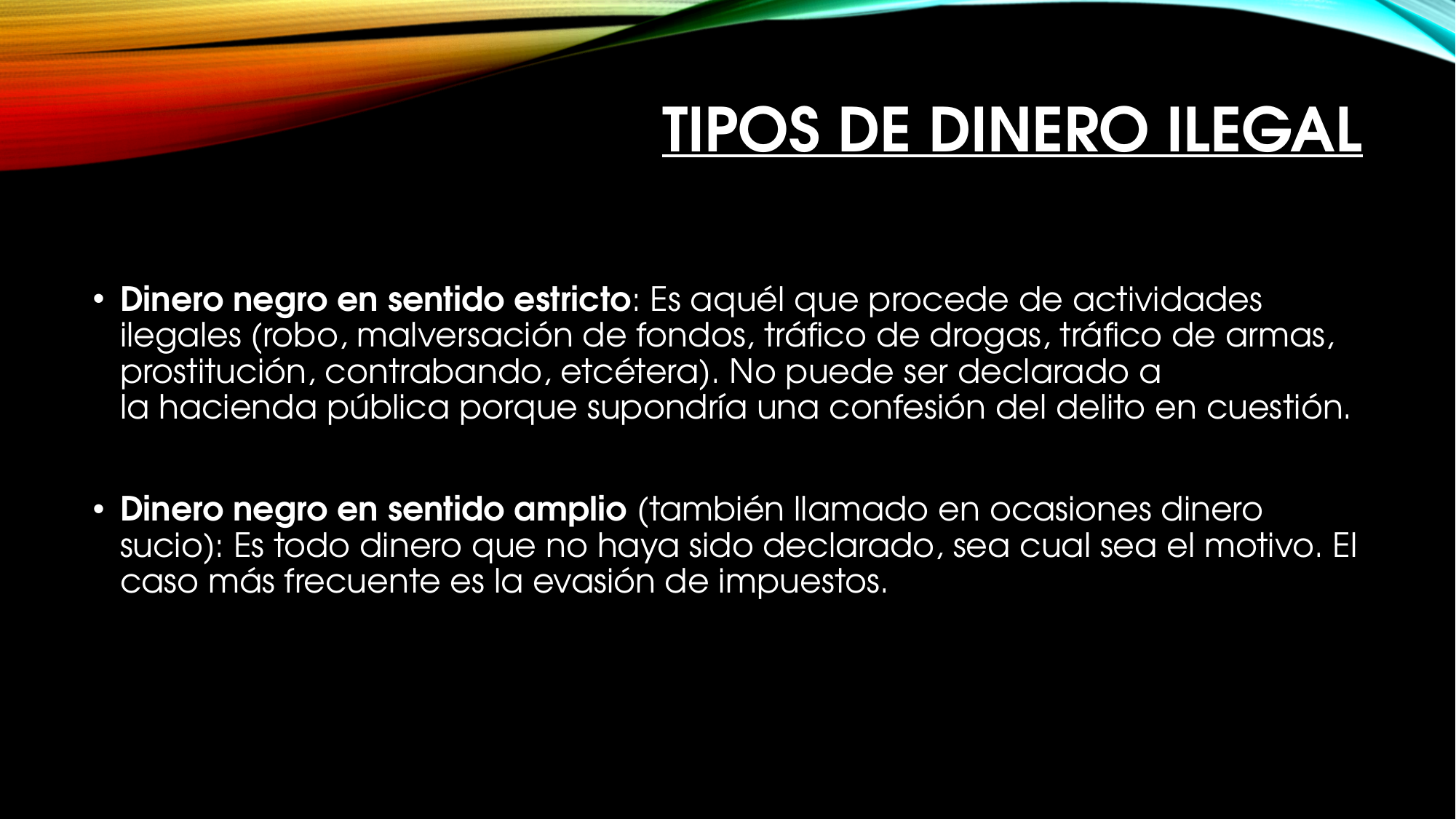

# TIPOS DE DINERO ILEGAL

Dinero negro en sentido estricto: Es aquél que procede de actividades ilegales (robo, malversación de fondos, tráfico de drogas, tráfico de armas, prostitución, contrabando, etcétera). No puede ser declarado a la hacienda pública porque supondría una confesión del delito en cuestión.

Dinero negro en sentido amplio (también llamado en ocasiones dinero sucio): Es todo dinero que no haya sido declarado, sea cual sea el motivo. El caso más frecuente es la evasión de impuestos.